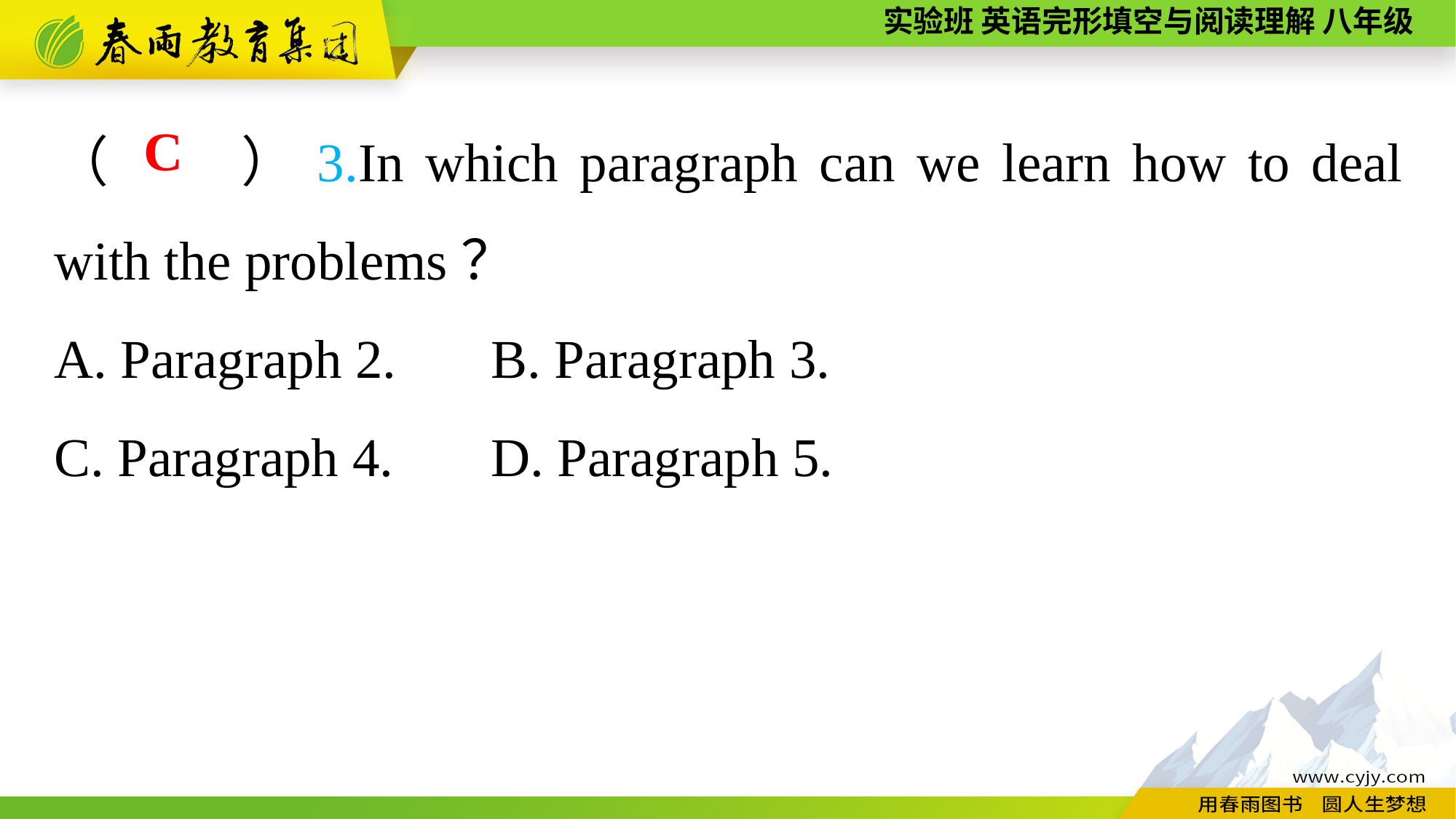

（　　）3.In which paragraph can we learn how to deal with the problems？
A. Paragraph 2.	B. Paragraph 3.
C. Paragraph 4.	D. Paragraph 5.
C